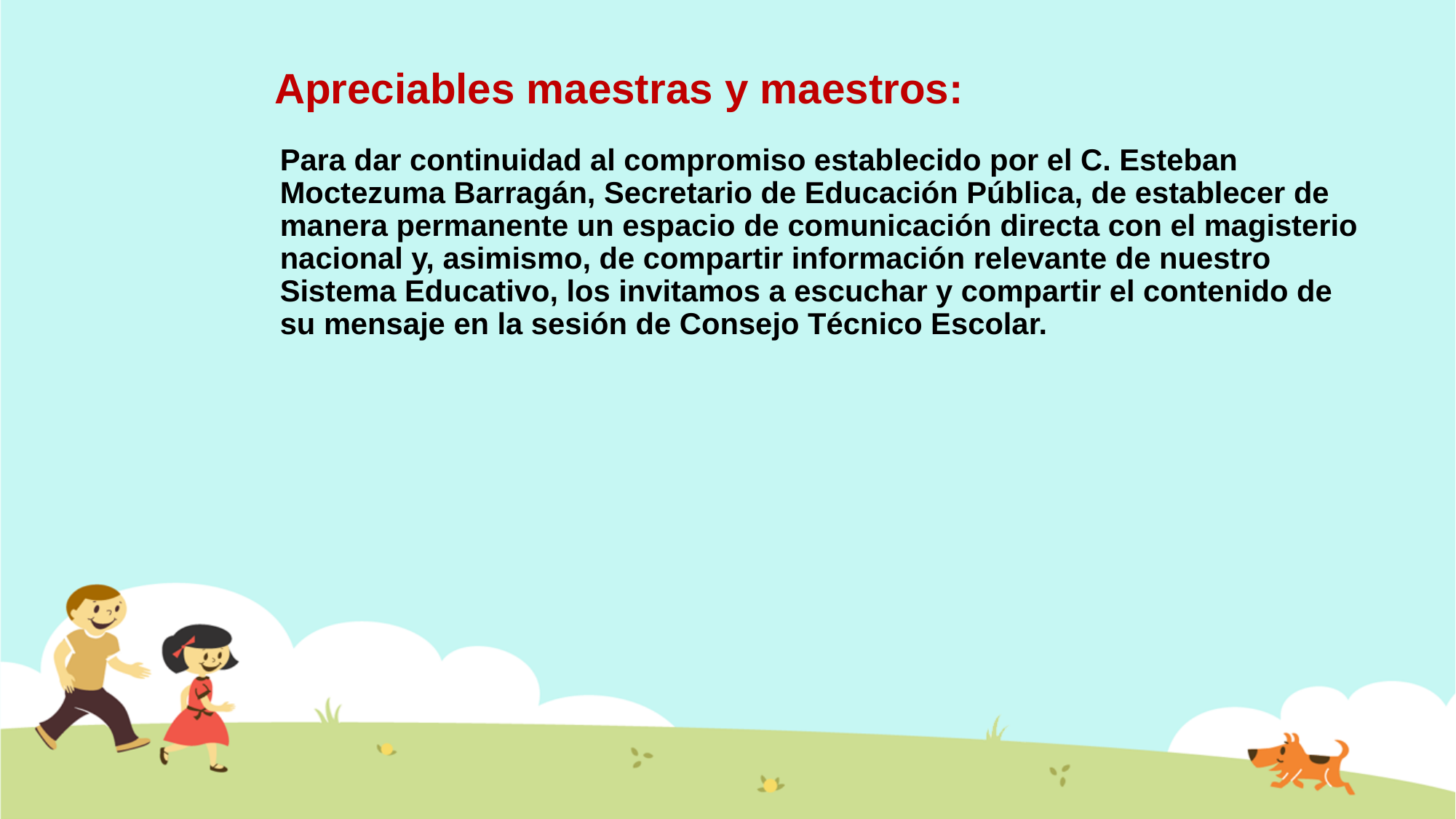

# Apreciables maestras y maestros:
Para dar continuidad al compromiso establecido por el C. Esteban Moctezuma Barragán, Secretario de Educación Pública, de establecer de manera permanente un espacio de comunicación directa con el magisterio nacional y, asimismo, de compartir información relevante de nuestro Sistema Educativo, los invitamos a escuchar y compartir el contenido de su mensaje en la sesión de Consejo Técnico Escolar.